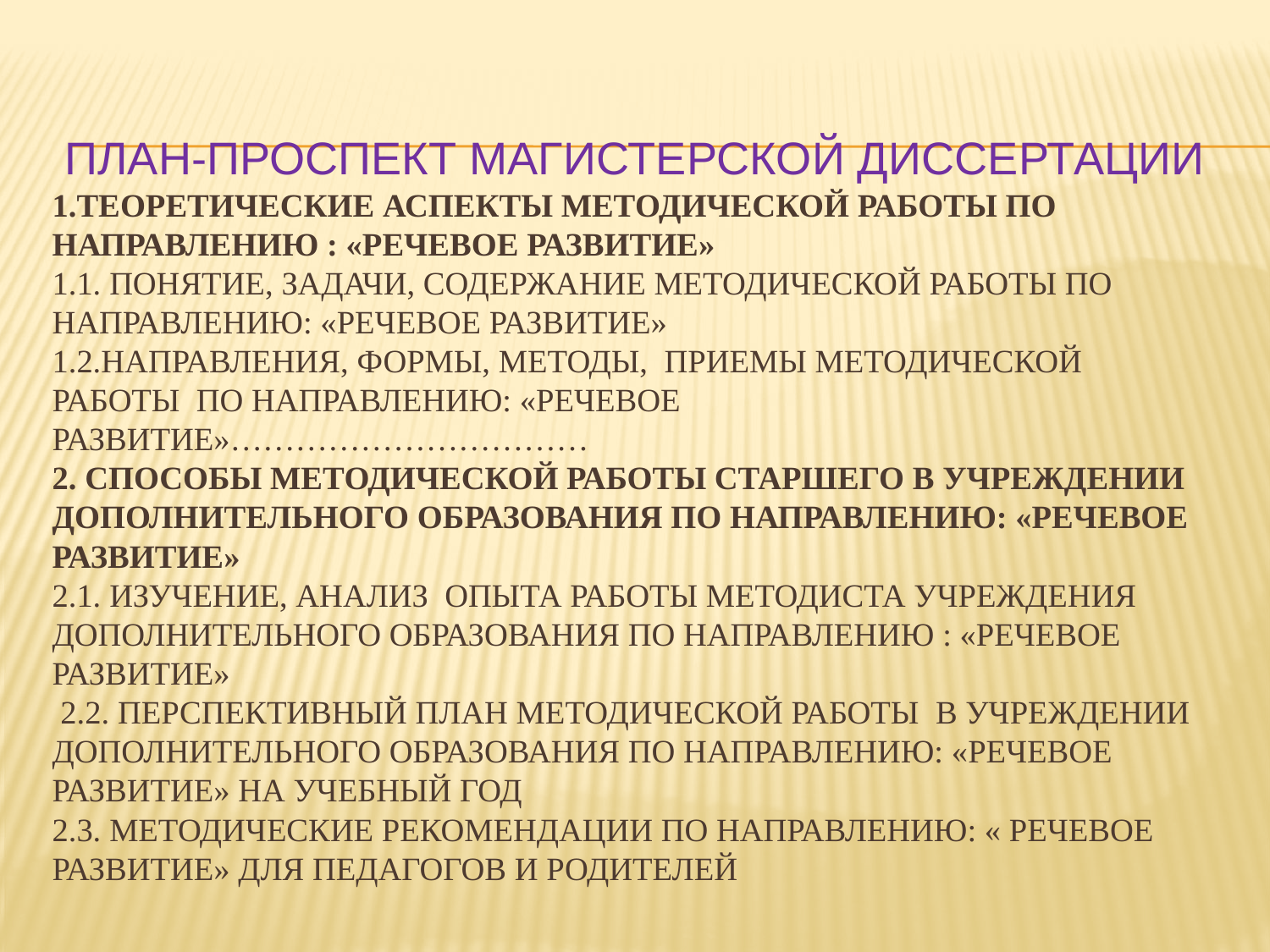

# План-проспект магистерской диссертации 1.Теоретические аспекты методической работы по направлению : «Речевое развитие» 1.1. Понятие, задачи, содержание методической работы по направлению: «Речевое развитие» 1.2.Направления, формы, методы,  приемы методической работы  по направлению: «Речевое развитие»…………………………… 2. Способы методической работы старшего в учреждении дополнительного образования по направлению: «Речевое развитие» 2.1. Изучение, анализ  опыта работы методиста учреждения дополнительного образования по направлению : «Речевое развитие» 2.2. Перспективный план методической работы  в учреждении дополнительного образования по направлению: «Речевое развитие» на учебный год 2.3. Методические рекомендации по направлению: « Речевое развитие» для педагогов и родителей